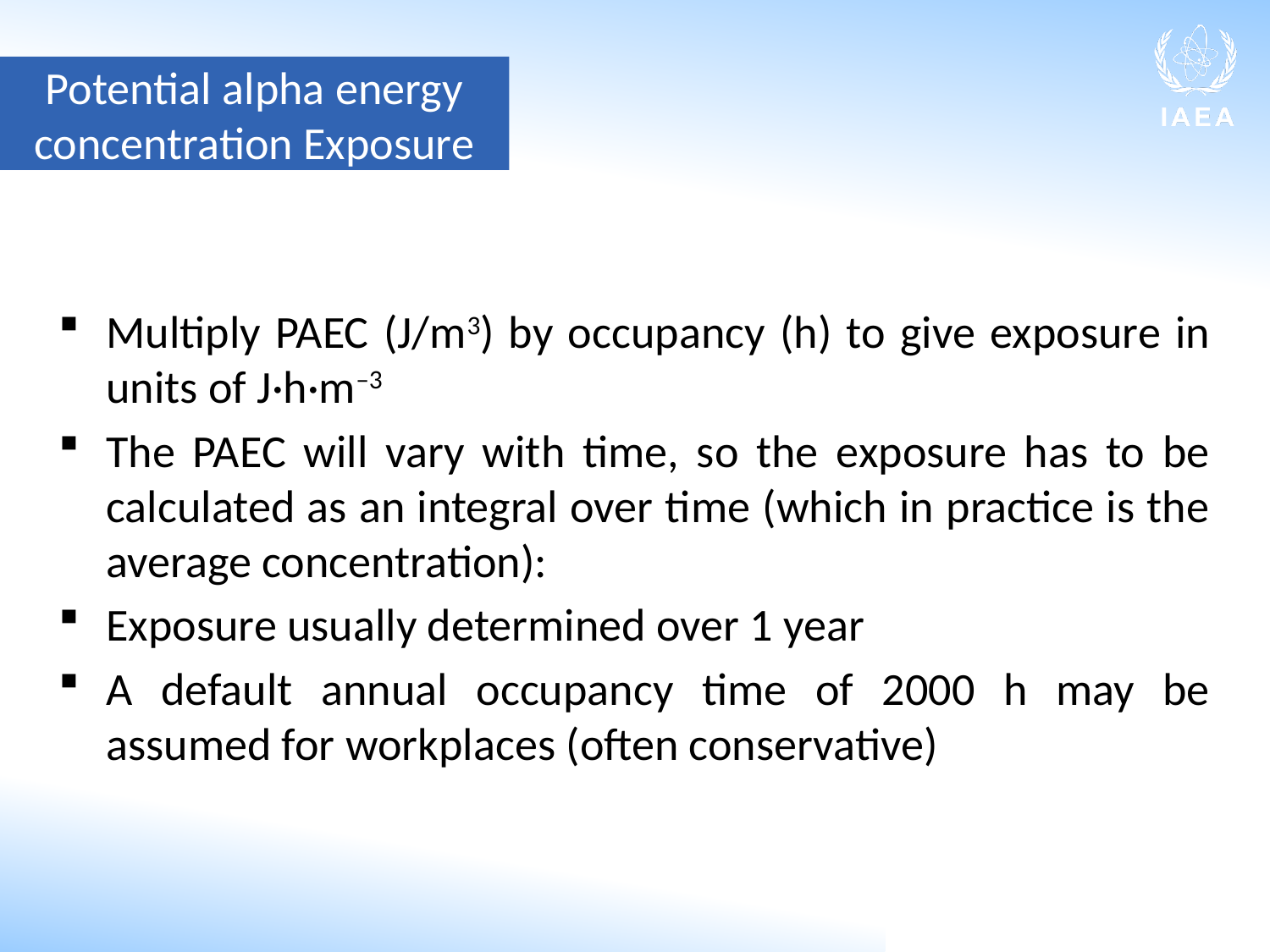

Potential alpha energy concentration Exposure
Multiply PAEC (J/m3) by occupancy (h) to give exposure in units of J·h·m–3
The PAEC will vary with time, so the exposure has to be calculated as an integral over time (which in practice is the average concentration):
Exposure usually determined over 1 year
A default annual occupancy time of 2000 h may be assumed for workplaces (often conservative)